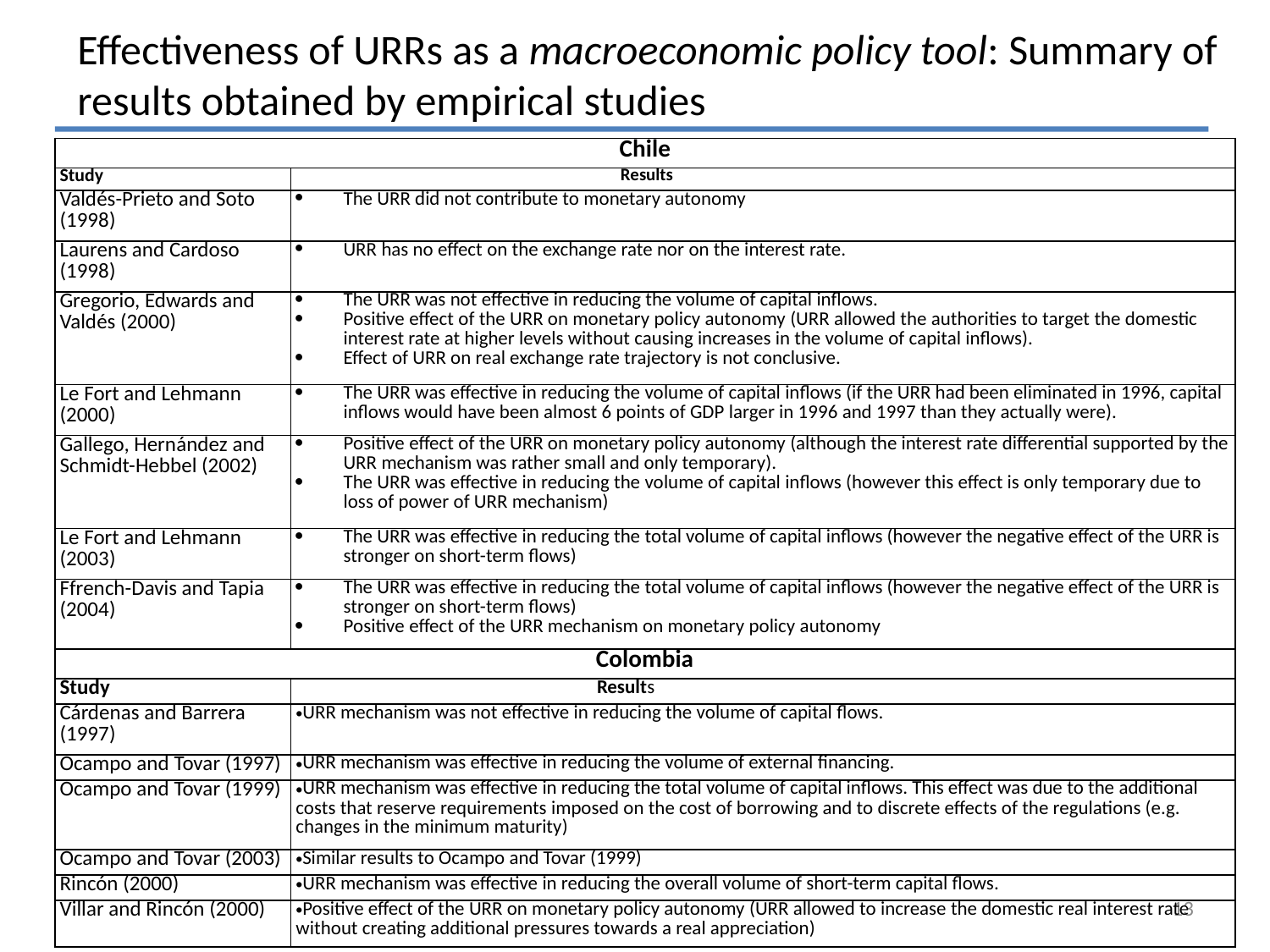

Effectiveness of URRs as a macroeconomic policy tool: Summary of results obtained by empirical studies

| Chile |  |
| --- | --- |
| Study | Results |
| Valdés-Prieto and Soto (1998) | The URR did not contribute to monetary autonomy |
| Laurens and Cardoso (1998) | URR has no effect on the exchange rate nor on the interest rate. |
| Gregorio, Edwards and Valdés (2000) | The URR was not effective in reducing the volume of capital inflows. Positive effect of the URR on monetary policy autonomy (URR allowed the authorities to target the domestic interest rate at higher levels without causing increases in the volume of capital inflows). Effect of URR on real exchange rate trajectory is not conclusive. |
| Le Fort and Lehmann (2000) | The URR was effective in reducing the volume of capital inflows (if the URR had been eliminated in 1996, capital inflows would have been almost 6 points of GDP larger in 1996 and 1997 than they actually were). |
| Gallego, Hernández and Schmidt-Hebbel (2002) | Positive effect of the URR on monetary policy autonomy (although the interest rate differential supported by the URR mechanism was rather small and only temporary). The URR was effective in reducing the volume of capital inflows (however this effect is only temporary due to loss of power of URR mechanism) |
| Le Fort and Lehmann (2003) | The URR was effective in reducing the total volume of capital inflows (however the negative effect of the URR is stronger on short-term flows) |
| Ffrench-Davis and Tapia (2004) | The URR was effective in reducing the total volume of capital inflows (however the negative effect of the URR is stronger on short-term flows) Positive effect of the URR mechanism on monetary policy autonomy |
| Colombia |  |
| Study | Results |
| Cárdenas and Barrera (1997) | URR mechanism was not effective in reducing the volume of capital flows. |
| Ocampo and Tovar (1997) | URR mechanism was effective in reducing the volume of external financing. |
| Ocampo and Tovar (1999) | URR mechanism was effective in reducing the total volume of capital inflows. This effect was due to the additional costs that reserve requirements imposed on the cost of borrowing and to discrete effects of the regulations (e.g. changes in the minimum maturity) |
| Ocampo and Tovar (2003) | Similar results to Ocampo and Tovar (1999) |
| Rincón (2000) | URR mechanism was effective in reducing the overall volume of short-term capital flows. |
| Villar and Rincón (2000) | Positive effect of the URR on monetary policy autonomy (URR allowed to increase the domestic real interest rate without creating additional pressures towards a real appreciation) |
13